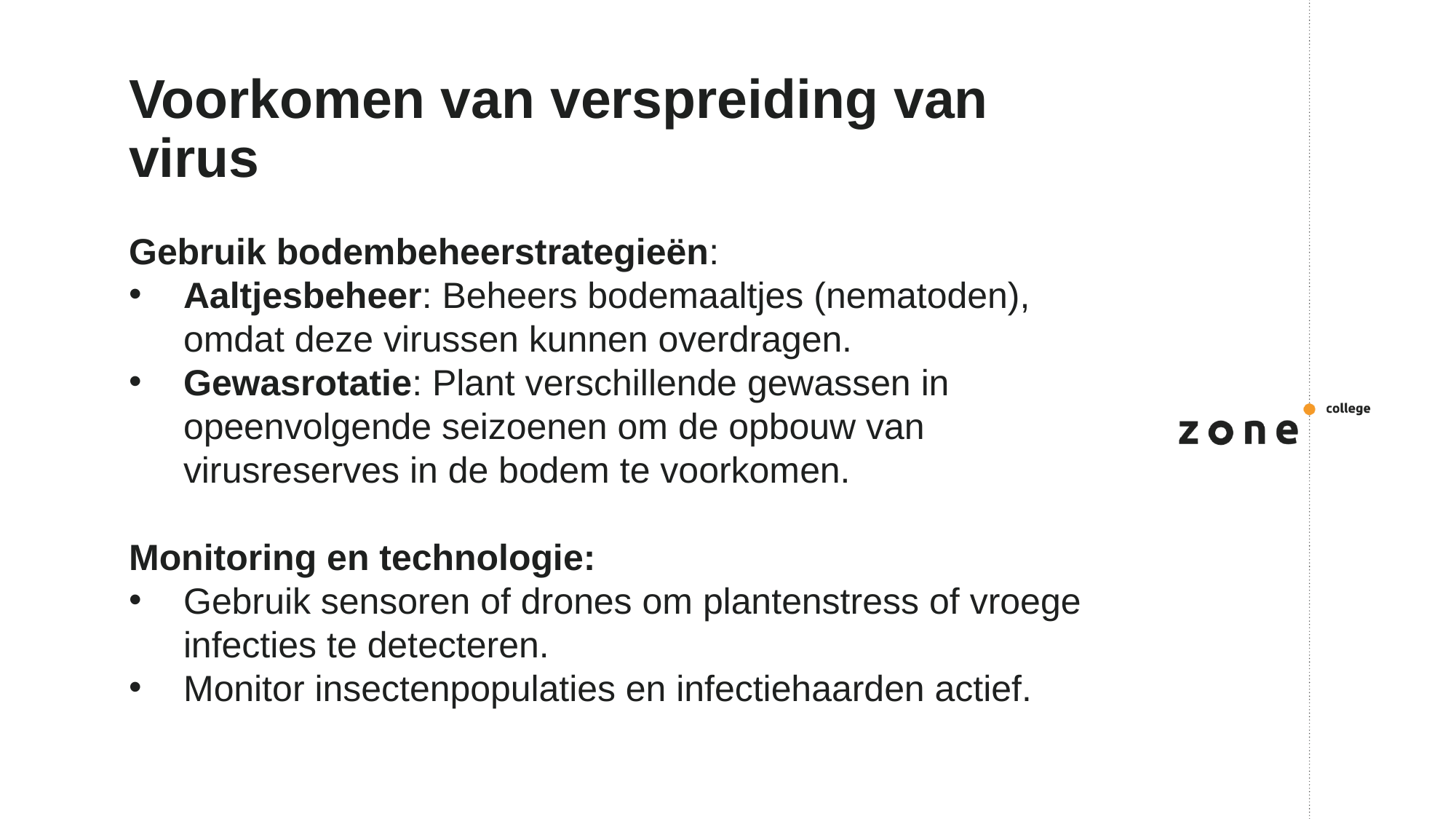

# Voorkomen van verspreiding van virus
Gebruik bodembeheerstrategieën:
Aaltjesbeheer: Beheers bodemaaltjes (nematoden), omdat deze virussen kunnen overdragen.
Gewasrotatie: Plant verschillende gewassen in opeenvolgende seizoenen om de opbouw van virusreserves in de bodem te voorkomen.

Monitoring en technologie:
Gebruik sensoren of drones om plantenstress of vroege infecties te detecteren.
Monitor insectenpopulaties en infectiehaarden actief.